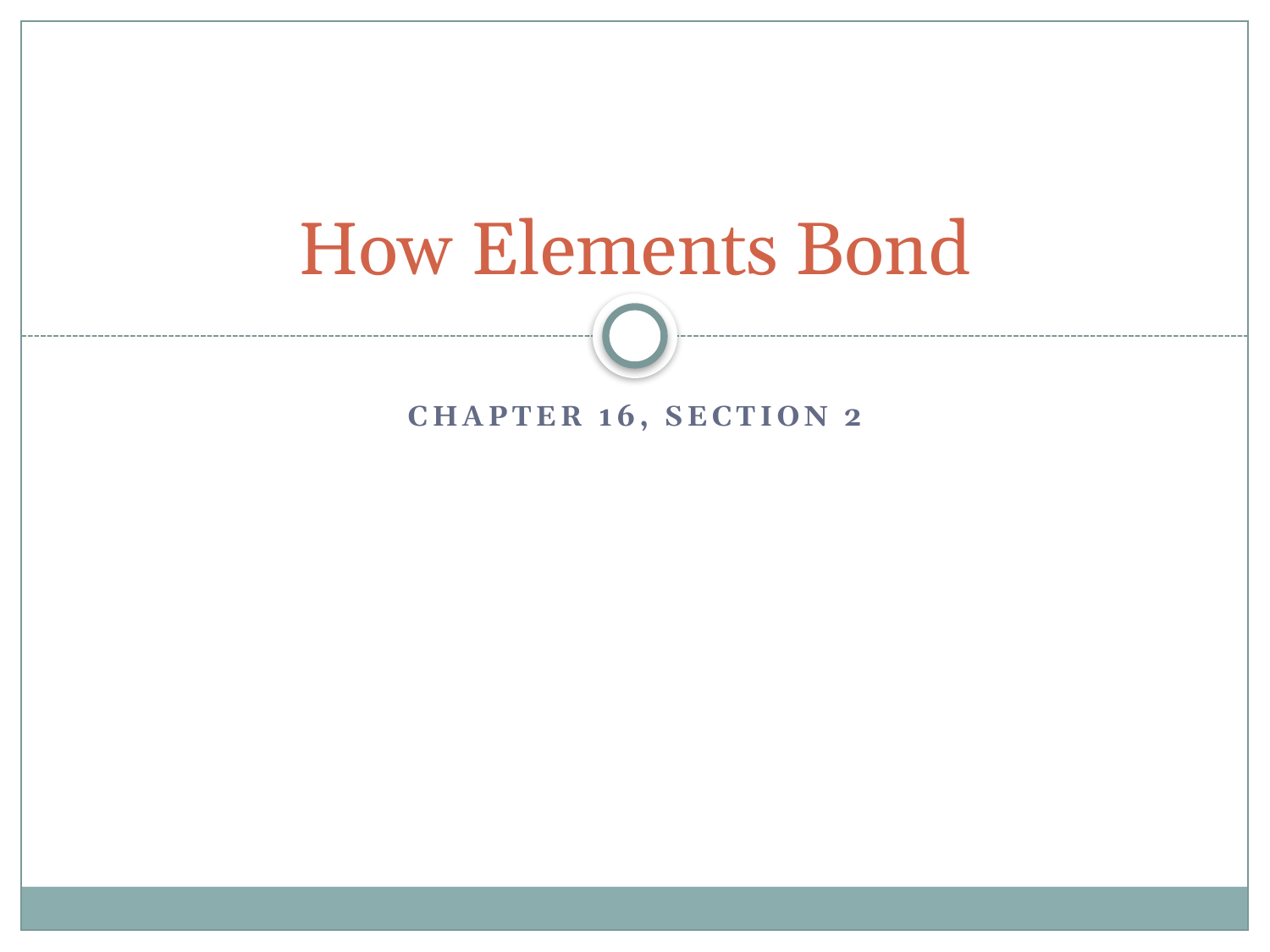

# How Elements Bond
Chapter 16, section 2